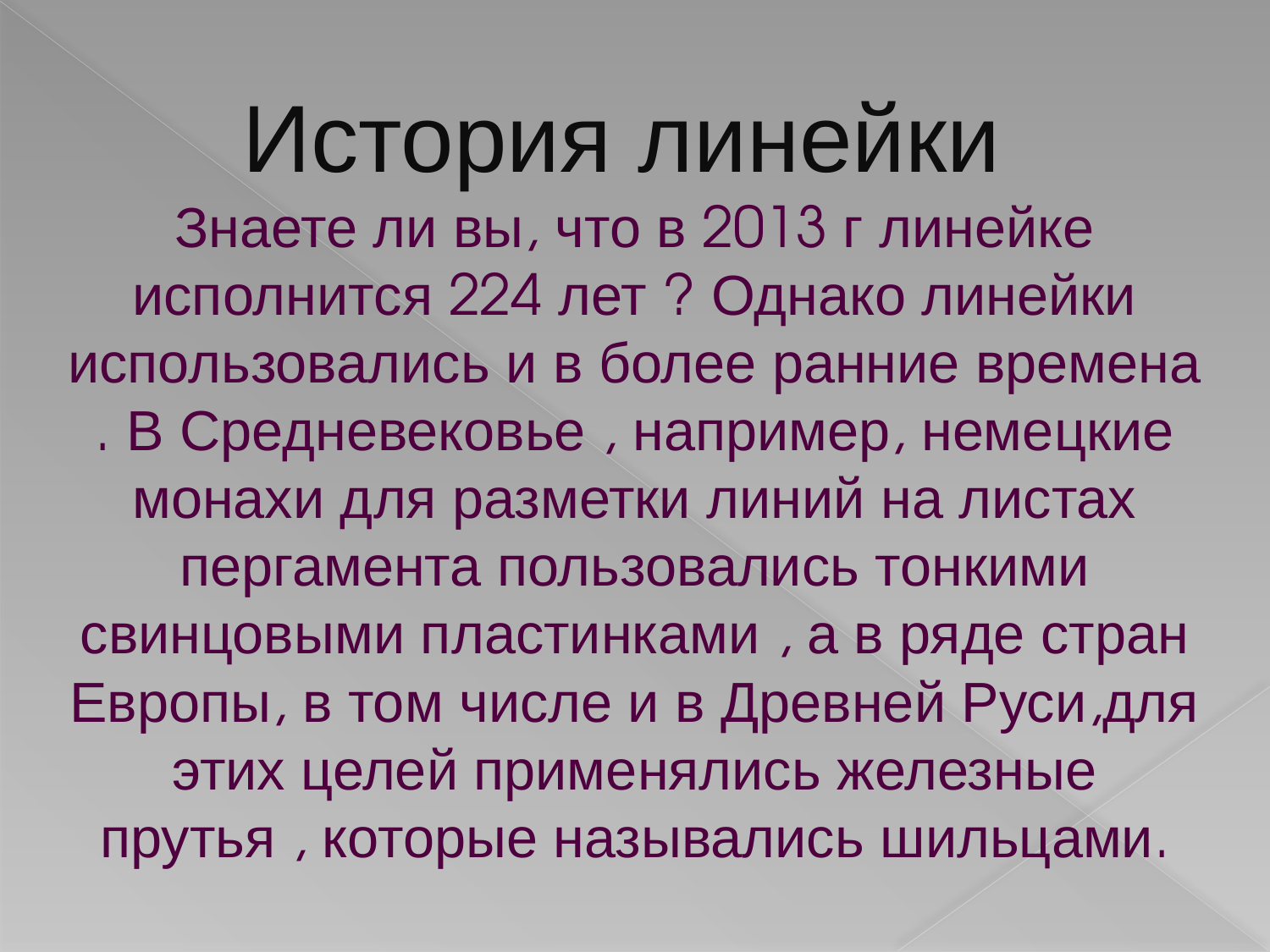

# История линейки Знаете ли вы, что в 2013 г линейке исполнится 224 лет ? Однако линейки использовались и в более ранние времена . В Средневековье , например, немецкие монахи для разметки линий на листах пергамента пользовались тонкими свинцовыми пластинками , а в ряде стран Европы, в том числе и в Древней Руси,для этих целей применялись железные прутья , которые назывались шильцами.